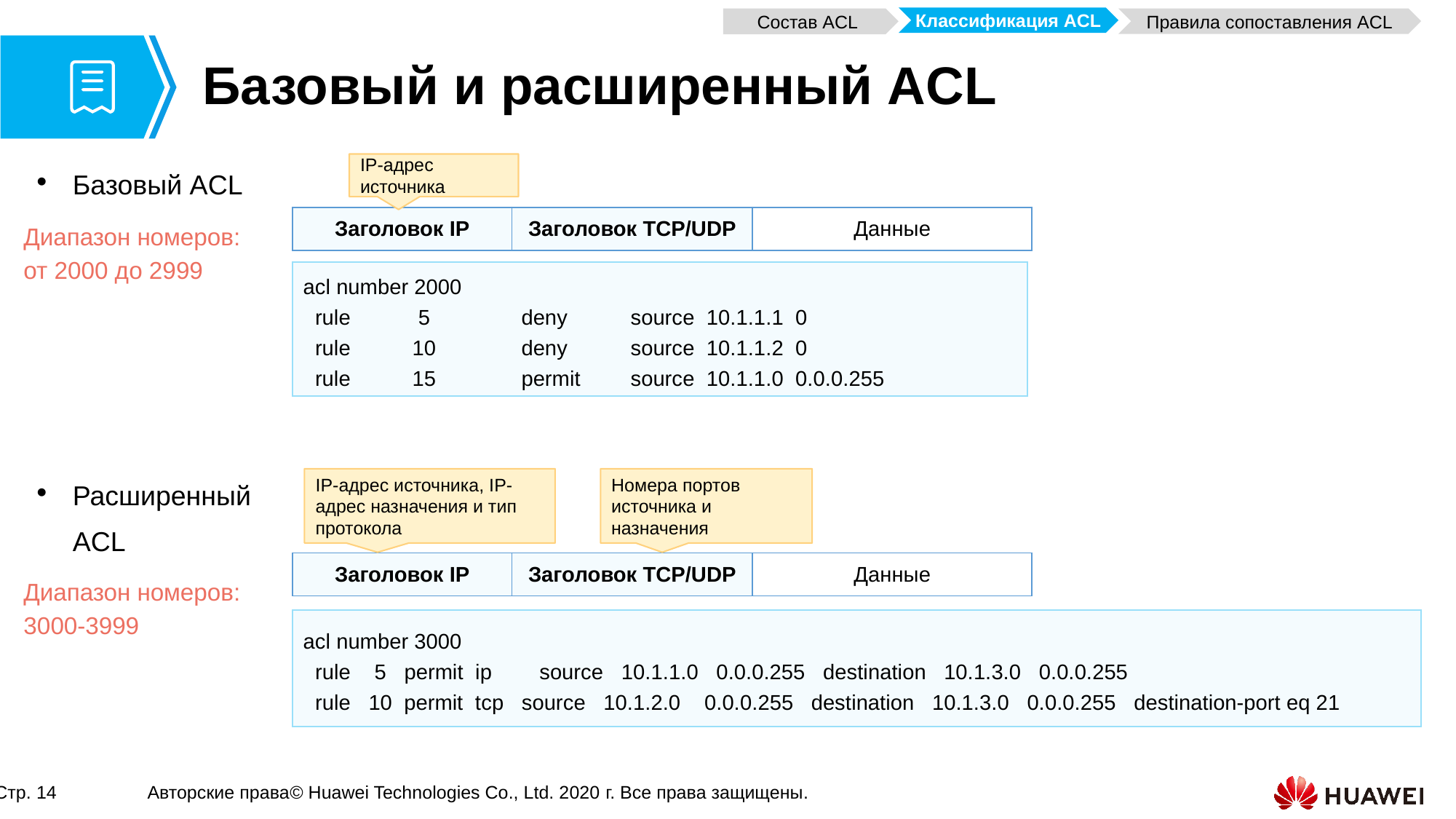

Классификация ACL
Состав ACL
Правила сопоставления ACL
# Базовый и расширенный ACL
Базовый ACL
IP-адрес источника
Диапазон номеров:
от 2000 до 2999
| Заголовок IP | Заголовок TCP/UDP | Данные |
| --- | --- | --- |
acl number 2000
  rule	 5	deny	source  10.1.1.1  0
  rule	10	deny	source  10.1.1.2  0
  rule	15	permit	source  10.1.1.0  0.0.0.255
Расширенный ACL
IP-адрес источника, IP-адрес назначения и тип протокола
Номера портов источника и назначения
| Заголовок IP | Заголовок TCP/UDP | Данные |
| --- | --- | --- |
Диапазон номеров:
3000-3999
acl number 3000
  rule    5   permit  ip	   source   10.1.1.0   0.0.0.255   destination   10.1.3.0   0.0.0.255
  rule   10  permit  tcp   source   10.1.2.0    0.0.0.255   destination   10.1.3.0   0.0.0.255   destination-port eq 21